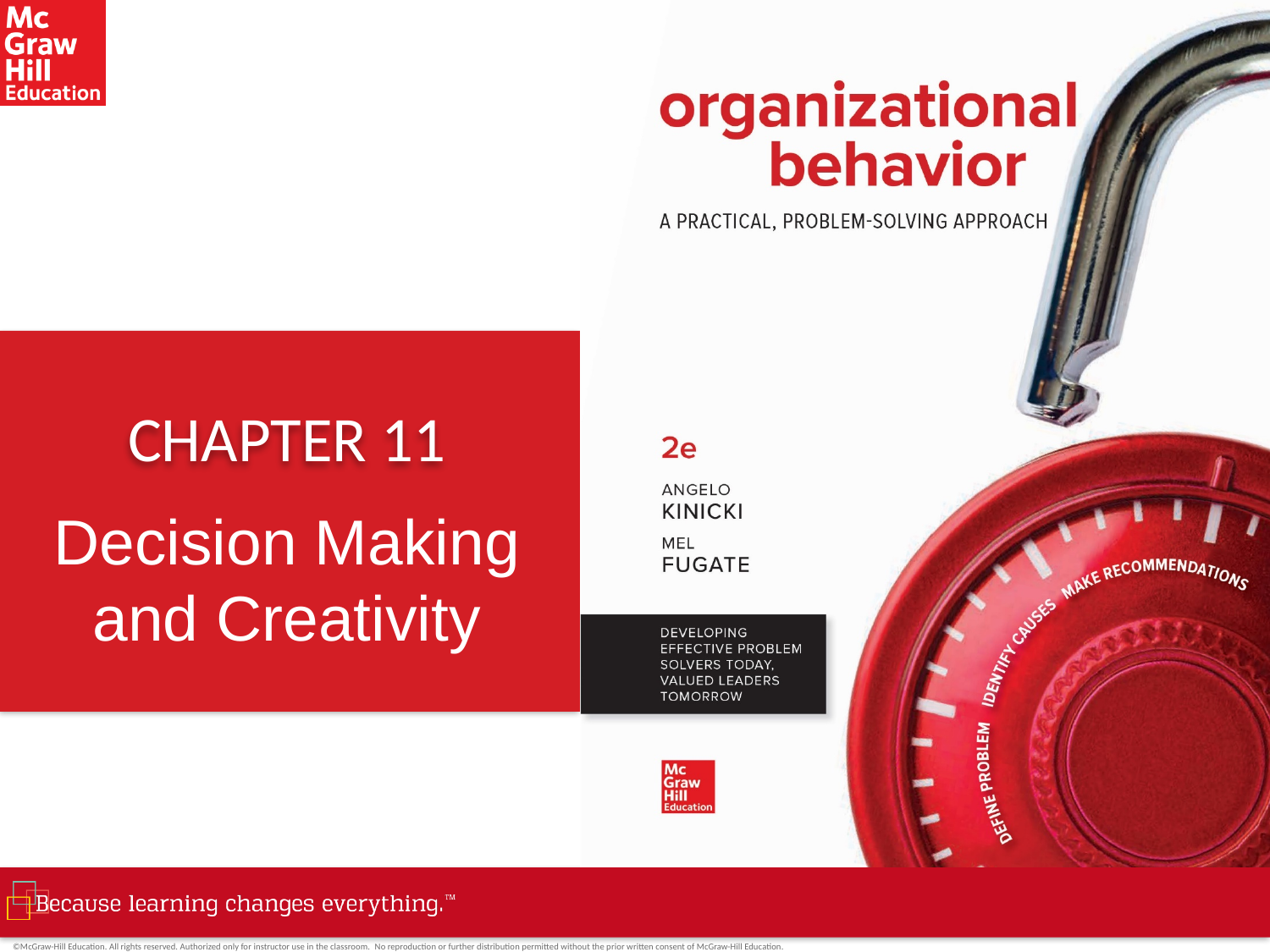

# CHAPTER 11
Decision Making and Creativity